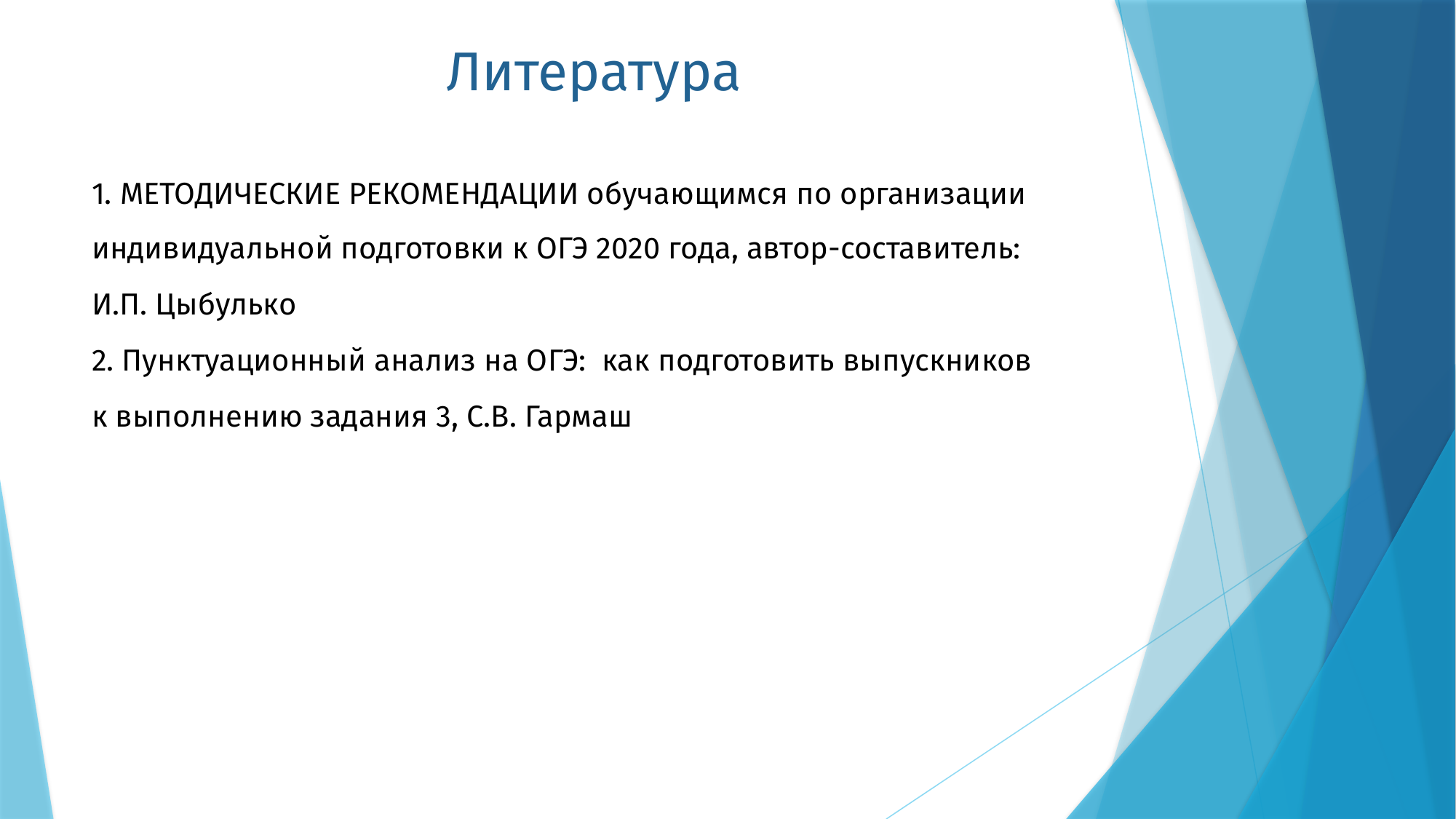

# Литература
1. МЕТОДИЧЕСКИЕ РЕКОМЕНДАЦИИ обучающимся по организации индивидуальной подготовки к ОГЭ 2020 года, автор-составитель:
И.П. Цыбулько
2. Пунктуационный анализ на ОГЭ:  как подготовить выпускников
к выполнению задания 3, С.В. Гармаш